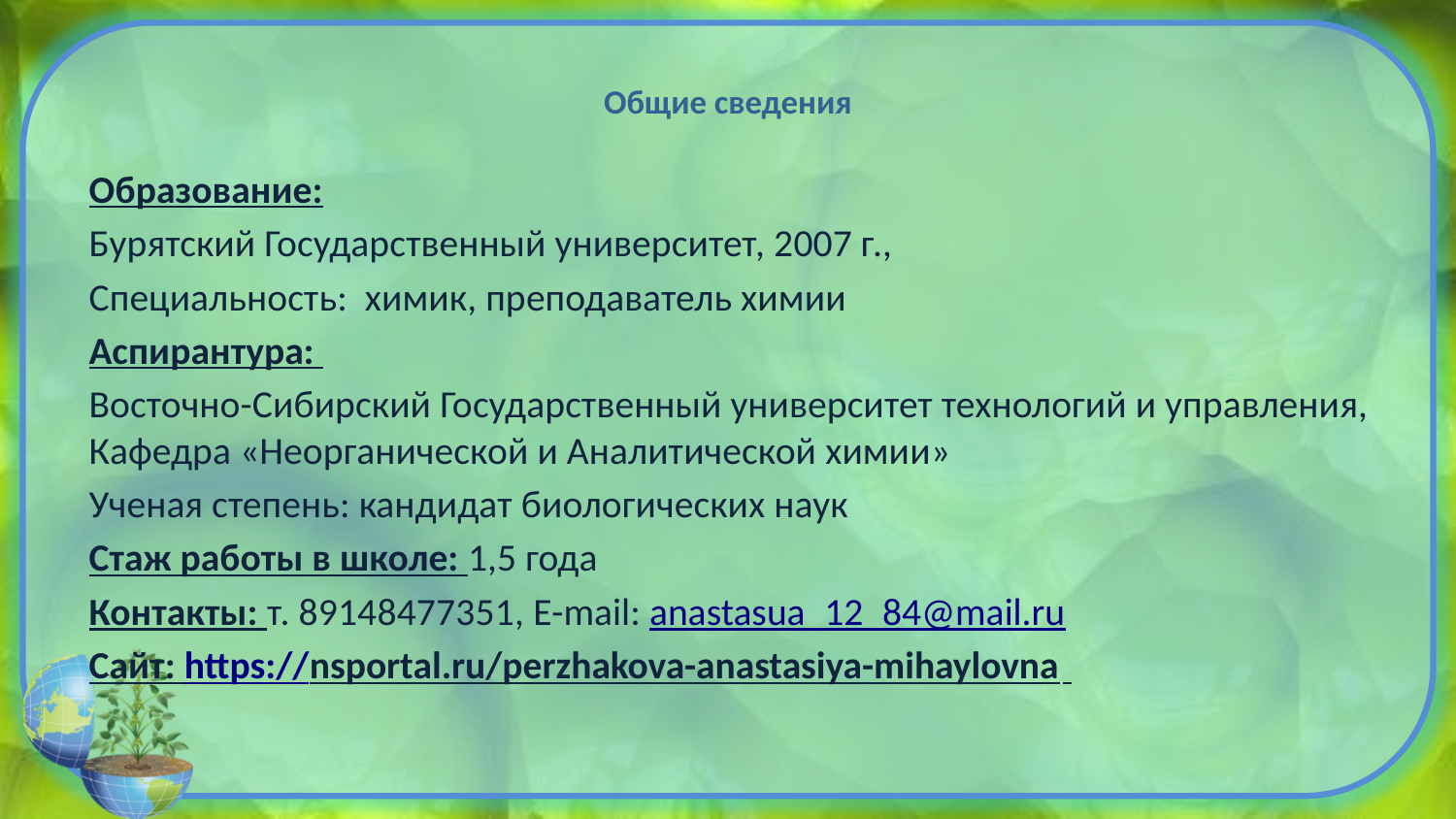

# Общие сведения
Образование:
Бурятский Государственный университет, 2007 г.,
Специальность:  химик, преподаватель химии
Аспирантура:
Восточно-Сибирский Государственный университет технологий и управления, Кафедра «Неорганической и Аналитической химии»
Ученая степень: кандидат биологических наук
Стаж работы в школе: 1,5 года
Контакты: т. 89148477351, E-mail: anastasua_12_84@mail.ru
Сайт: https://nsportal.ru/perzhakova-anastasiya-mihaylovna